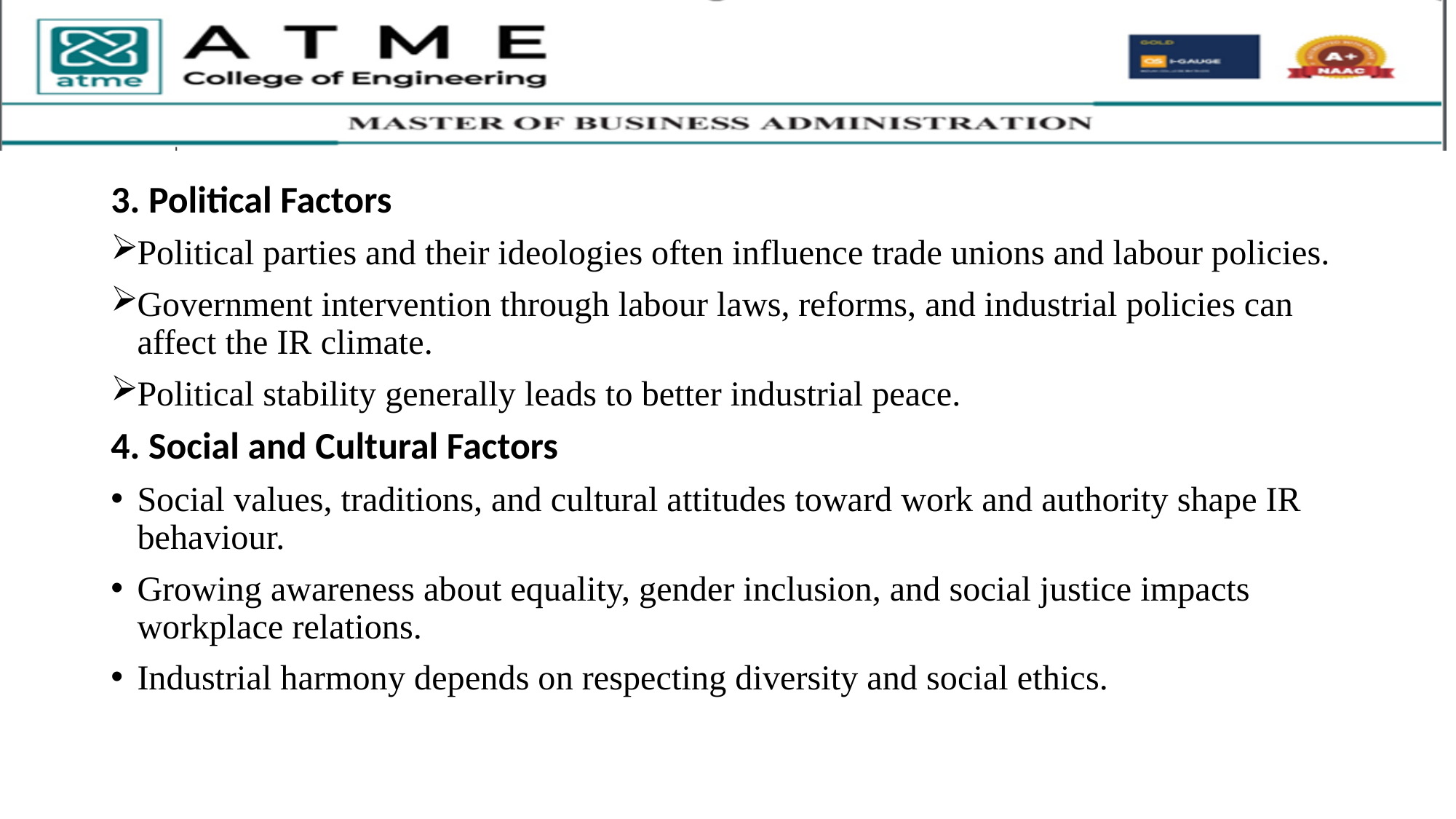

3. Political Factors
Political parties and their ideologies often influence trade unions and labour policies.
Government intervention through labour laws, reforms, and industrial policies can affect the IR climate.
Political stability generally leads to better industrial peace.
4. Social and Cultural Factors
Social values, traditions, and cultural attitudes toward work and authority shape IR behaviour.
Growing awareness about equality, gender inclusion, and social justice impacts workplace relations.
Industrial harmony depends on respecting diversity and social ethics.